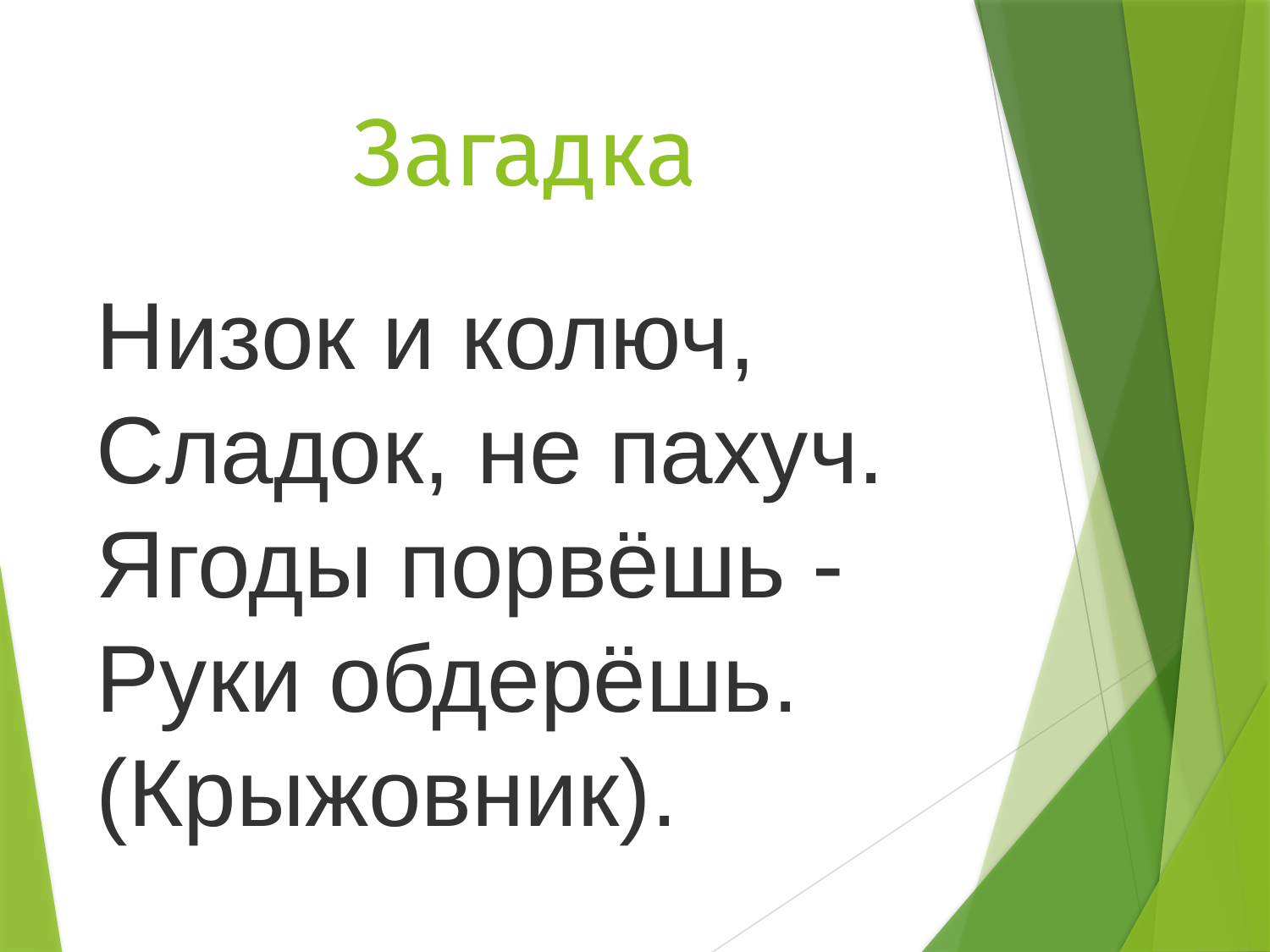

# Загадка
Низок и колюч, Сладок, не пахуч. Ягоды порвёшь - Руки обдерёшь. (Крыжовник).